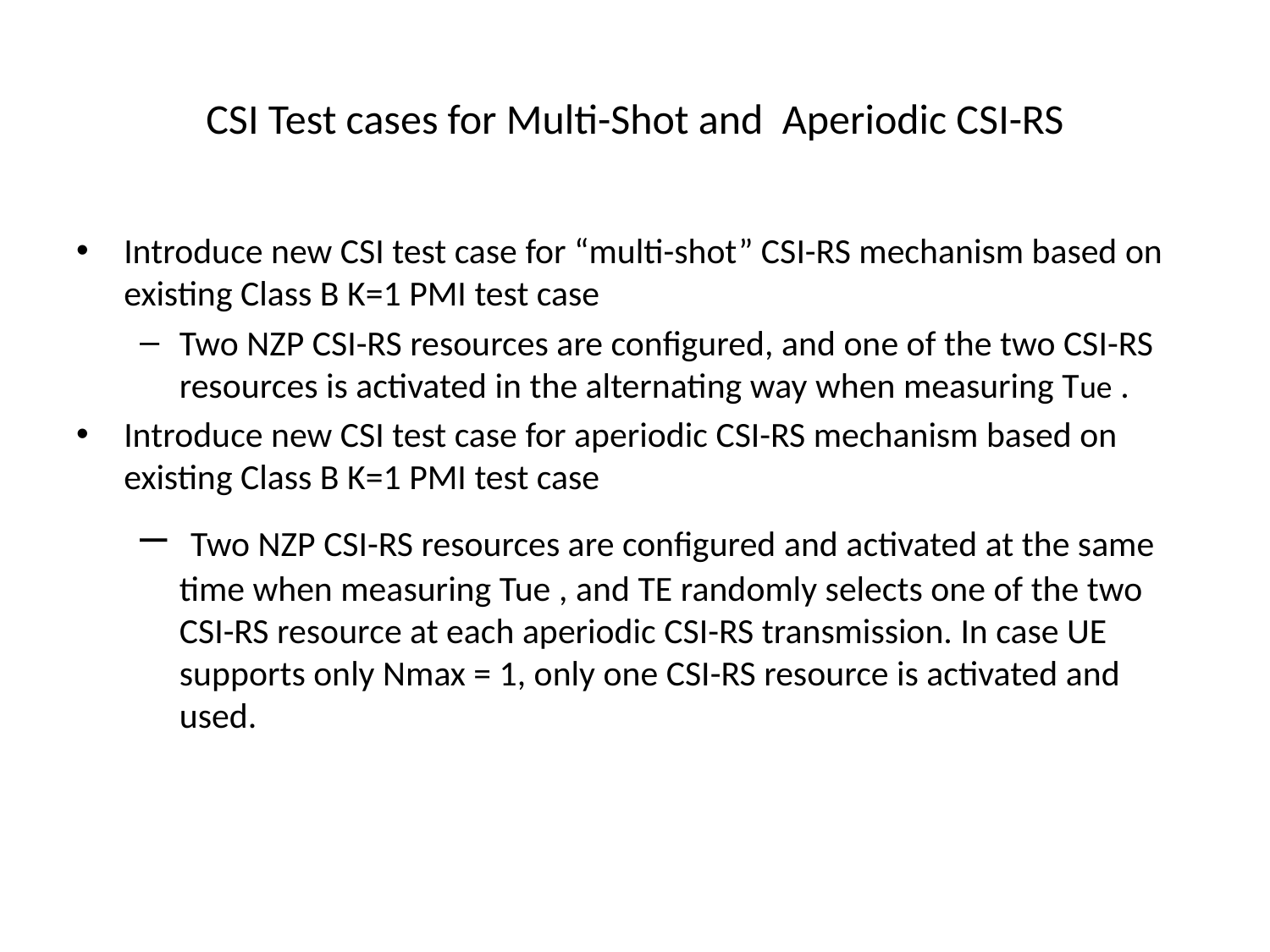

# CSI Test cases for Multi-Shot and  Aperiodic CSI-RS
Introduce new CSI test case for “multi-shot” CSI-RS mechanism based on existing Class B K=1 PMI test case
Two NZP CSI-RS resources are configured, and one of the two CSI-RS resources is activated in the alternating way when measuring Tue .
Introduce new CSI test case for aperiodic CSI-RS mechanism based on existing Class B K=1 PMI test case
 Two NZP CSI-RS resources are configured and activated at the same time when measuring Tue , and TE randomly selects one of the two CSI-RS resource at each aperiodic CSI-RS transmission. In case UE supports only Nmax = 1, only one CSI-RS resource is activated and used.